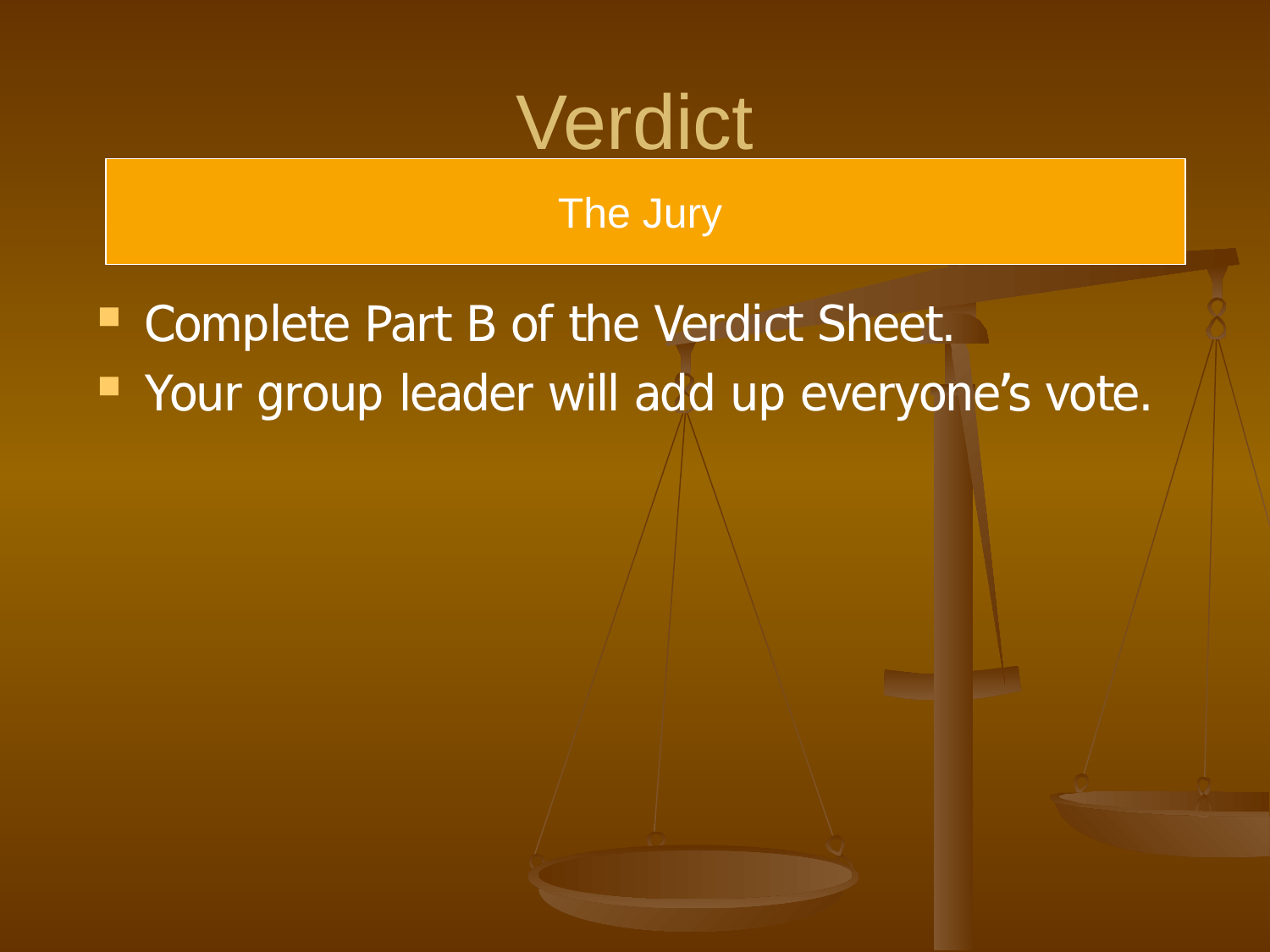

# Verdict

The Jury
Complete Part B of the Verdict Sheet.
Your group leader will add up everyone’s vote.